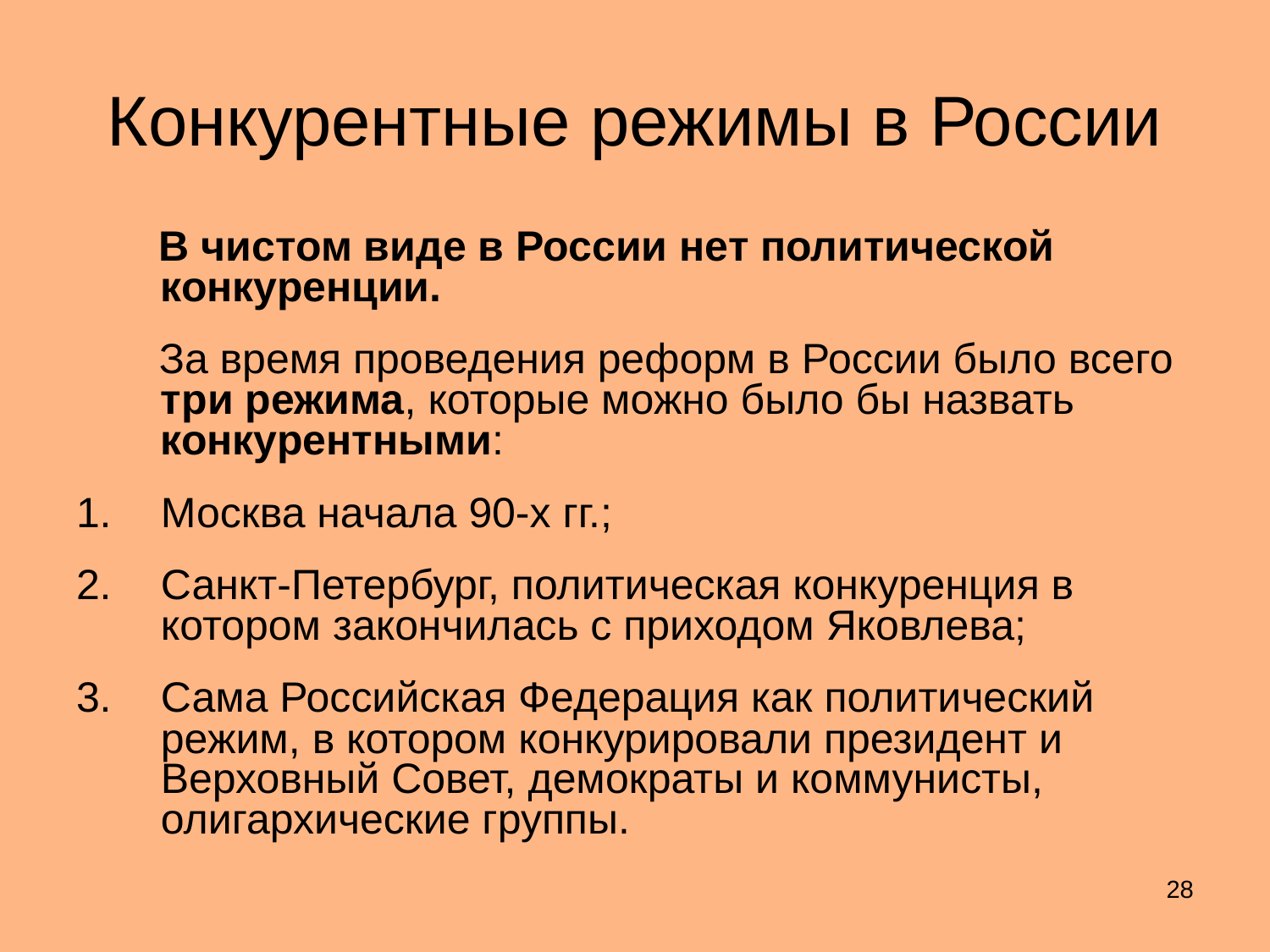

# Конкурентные режимы в России
       В чистом виде в России нет политической конкуренции.
       За время проведения реформ в России было всего три режима, которые можно было бы назвать конкурентными:
Москва начала 90-х гг.;
Санкт-Петербург, политическая конкуренция в котором закончилась с приходом Яковлева;
Сама Российская Федерация как политический режим, в котором конкурировали президент и Верховный Совет, демократы и коммунисты, олигархические группы.
28